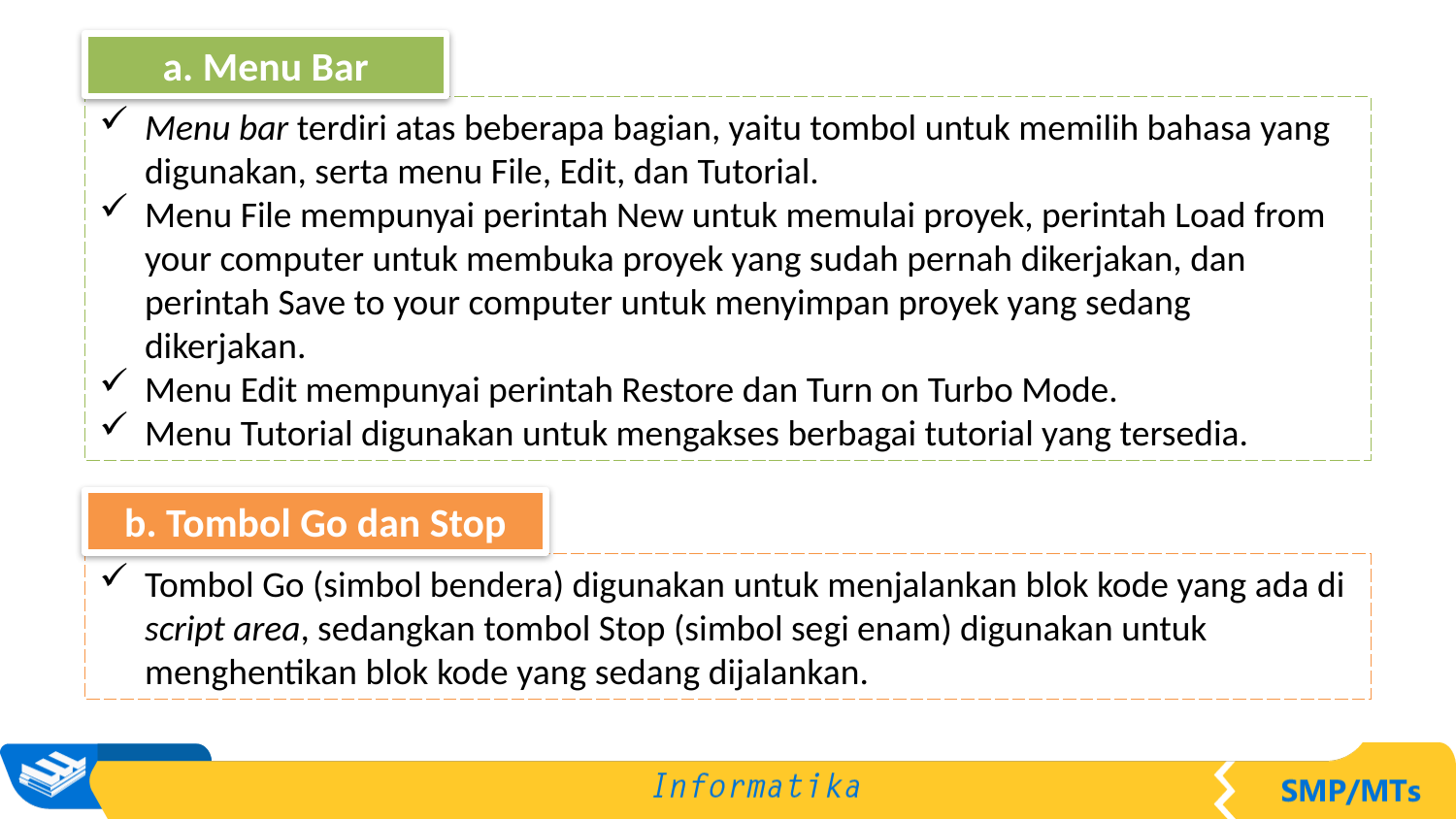

a. Menu Bar
Menu bar terdiri atas beberapa bagian, yaitu tombol untuk memilih bahasa yang digunakan, serta menu File, Edit, dan Tutorial.
Menu File mempunyai perintah New untuk memulai proyek, perintah Load from your computer untuk membuka proyek yang sudah pernah dikerjakan, dan perintah Save to your computer untuk menyimpan proyek yang sedang dikerjakan.
Menu Edit mempunyai perintah Restore dan Turn on Turbo Mode.
Menu Tutorial digunakan untuk mengakses berbagai tutorial yang tersedia.
b. Tombol Go dan Stop
Tombol Go (simbol bendera) digunakan untuk menjalankan blok kode yang ada di script area, sedangkan tombol Stop (simbol segi enam) digunakan untuk menghentikan blok kode yang sedang dijalankan.